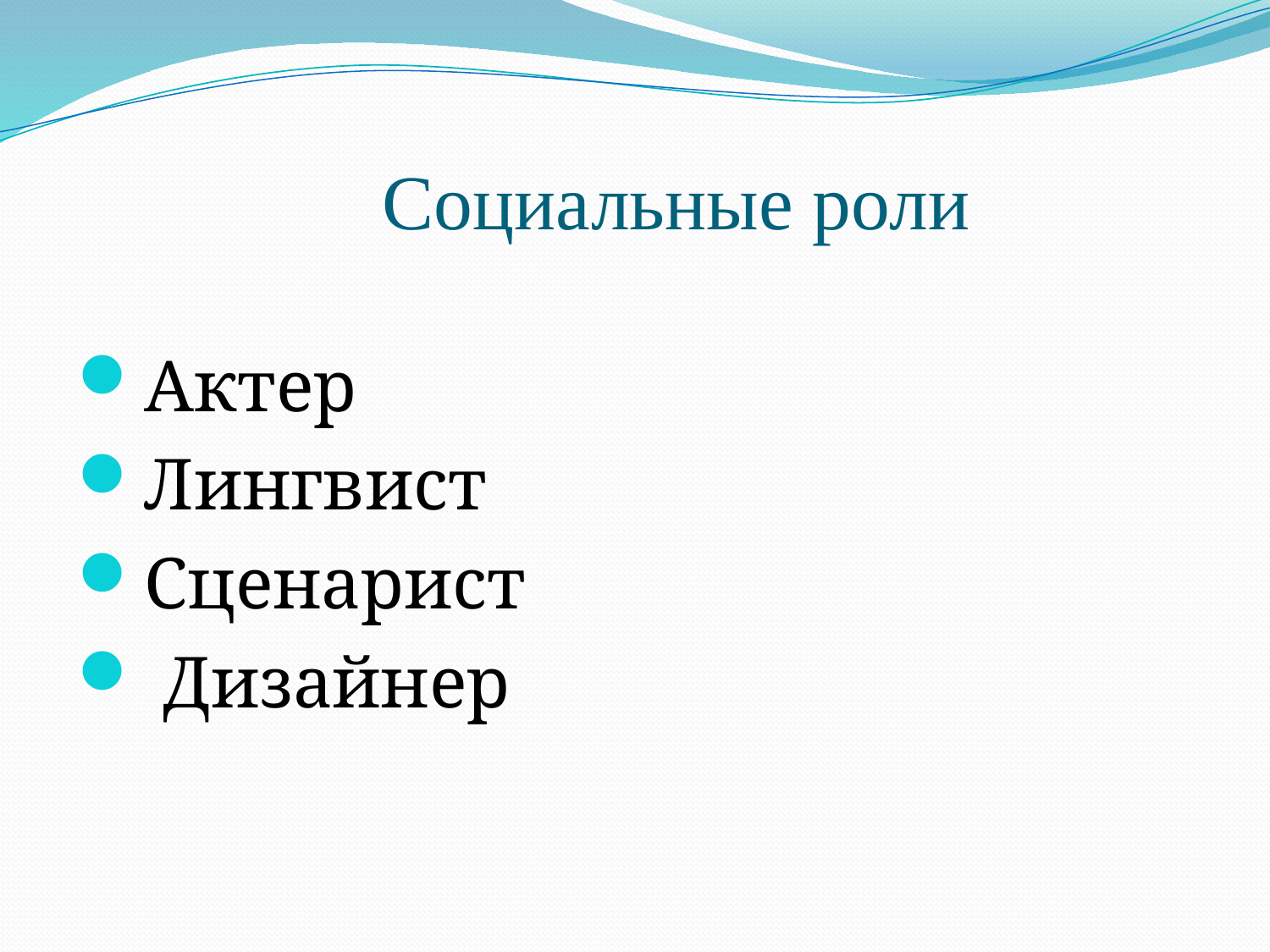

# Социальные роли

Актер
Лингвист
Сценарист
 Дизайнер